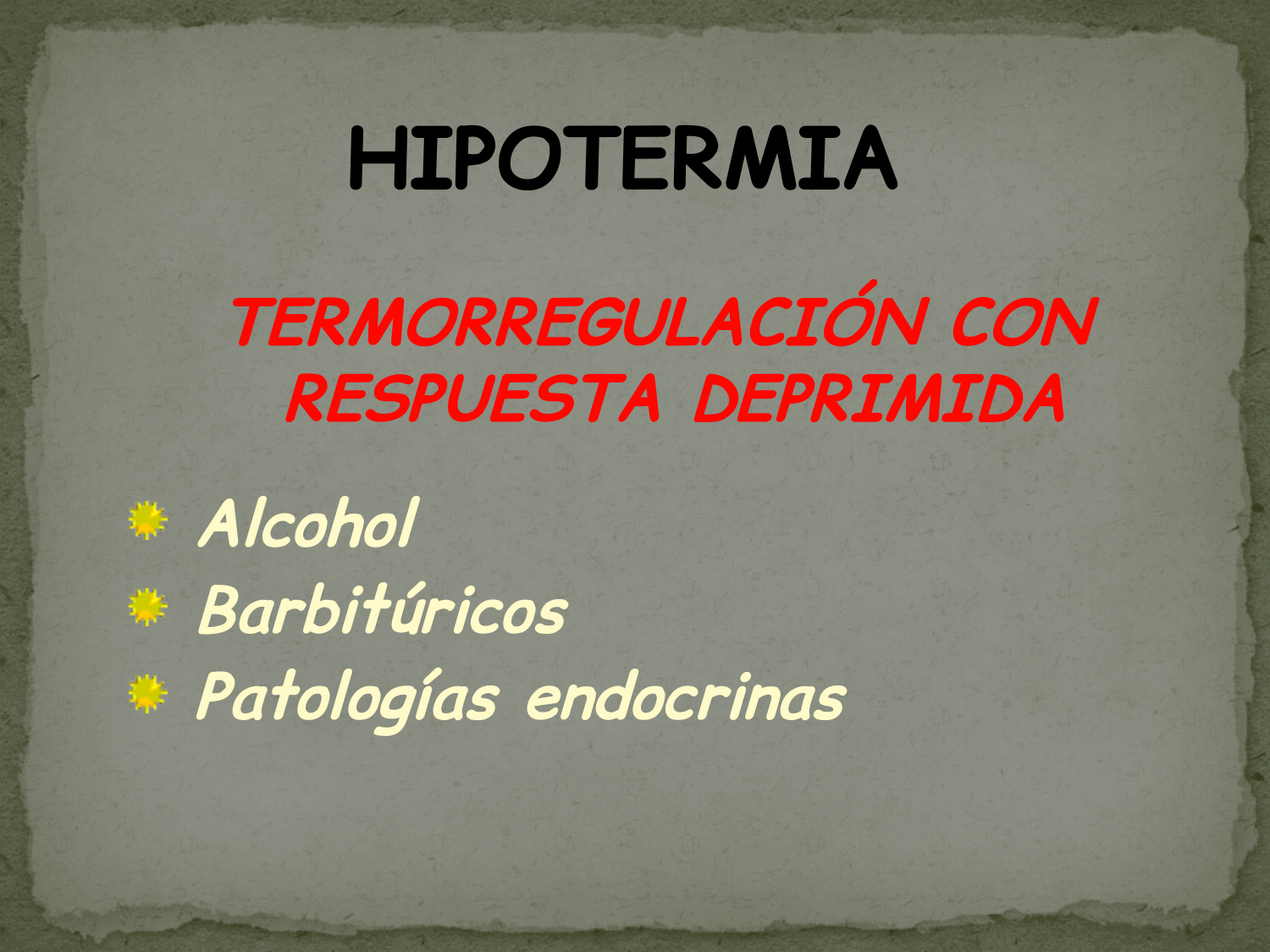

# HIPOTERMIA
TERMORREGULACIÓN CON RESPUESTA DEPRIMIDA
 Alcohol
 Barbitúricos
 Patologías endocrinas